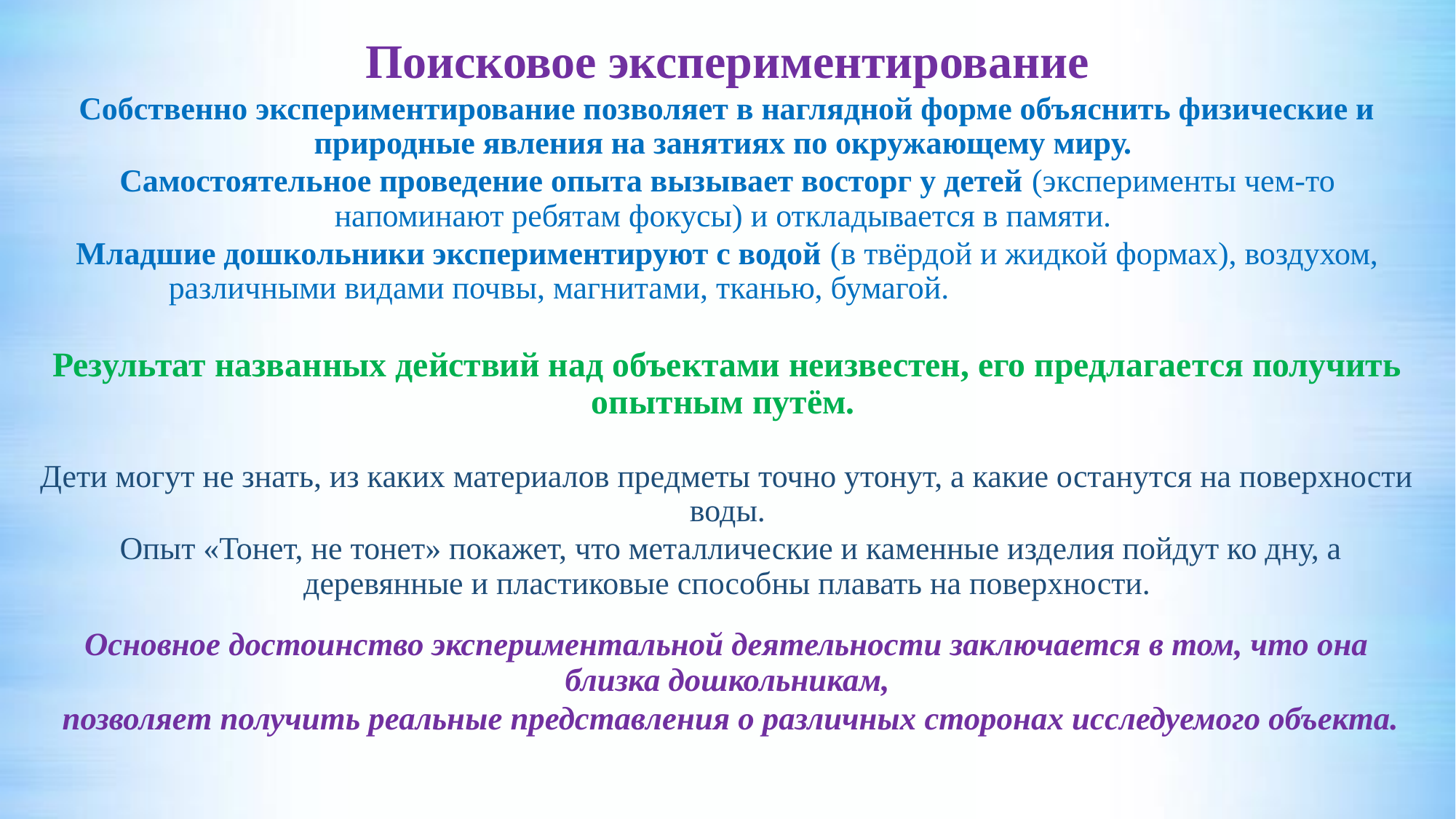

Поисковое экспериментирование
Собственно экспериментирование позволяет в наглядной форме объяснить физические и природные явления на занятиях по окружающему миру.
Самостоятельное проведение опыта вызывает восторг у детей (эксперименты чем-то напоминают ребятам фокусы) и откладывается в памяти.
Младшие дошкольники экспериментируют с водой (в твёрдой и жидкой формах), воздухом, различными видами почвы, магнитами, тканью, бумагой.
                                                                                                                                                  Результат названных действий над объектами неизвестен, его предлагается получить опытным путём.
                                                                                                                                                                           Дети могут не знать, из каких материалов предметы точно утонут, а какие останутся на поверхности воды.
 Опыт «Тонет, не тонет» покажет, что металлические и каменные изделия пойдут ко дну, а деревянные и пластиковые способны плавать на поверхности.

Основное достоинство экспериментальной деятельности заключается в том, что она близка дошкольникам,
 позволяет получить реальные представления о различных сторонах исследуемого объекта.

#